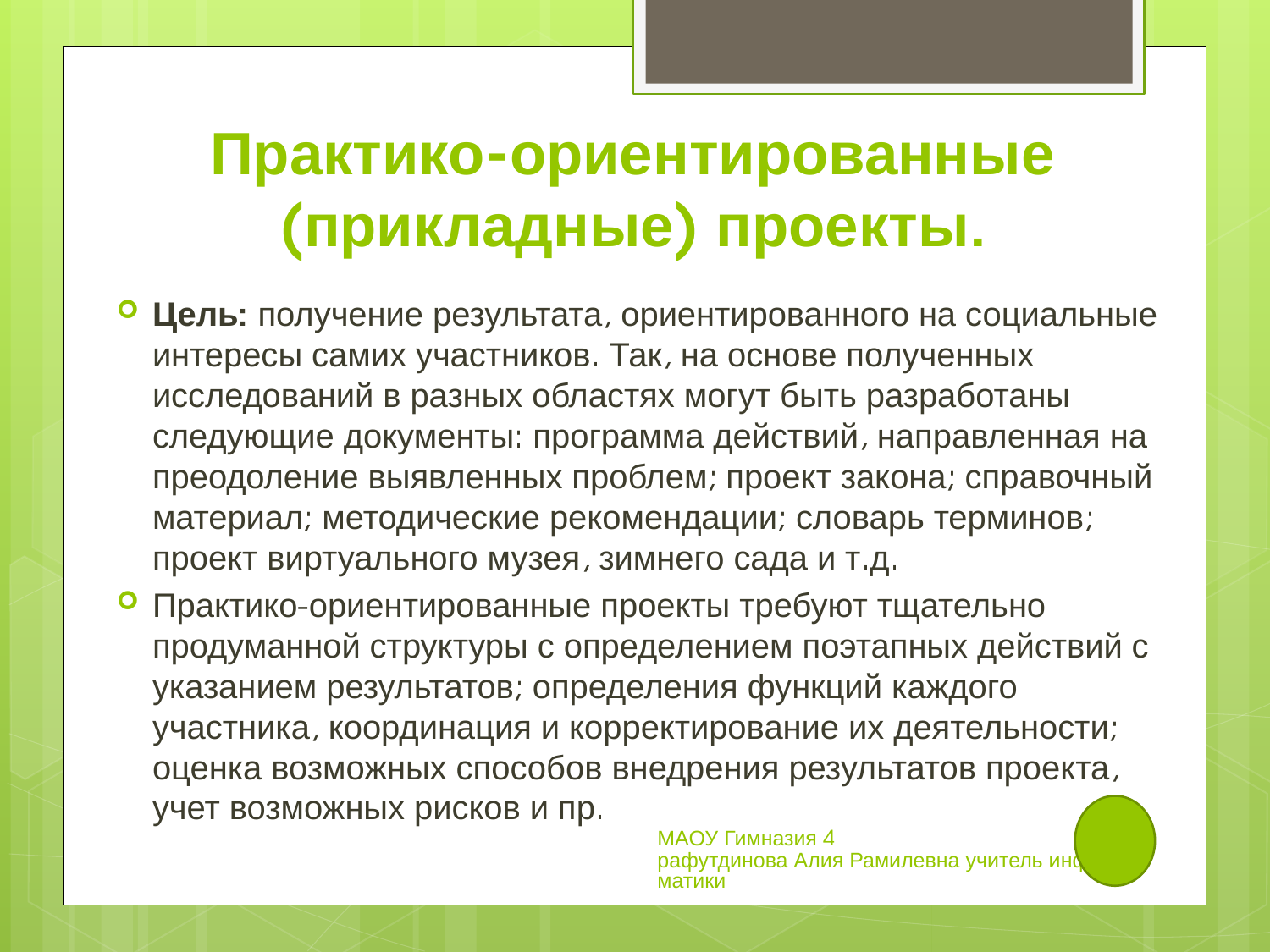

# Практико-ориентированные (прикладные) проекты.
Цель: получение результата, ориентированного на социальные интересы самих участников. Так, на основе полученных исследований в разных областях могут быть разработаны следующие документы: программа действий, направленная на преодоление выявленных проблем; проект закона; справочный материал; методические рекомендации; словарь терминов; проект виртуального музея, зимнего сада и т.д.
Практико-ориентированные проекты требуют тщательно продуманной структуры с определением поэтапных действий с указанием результатов; определения функций каждого участника, координация и корректирование их деятельности; оценка возможных способов внедрения результатов проекта, учет возможных рисков и пр.

МАОУ Гимназия 4                                          Шарафутдинова Алия Рамилевна учитель информатики